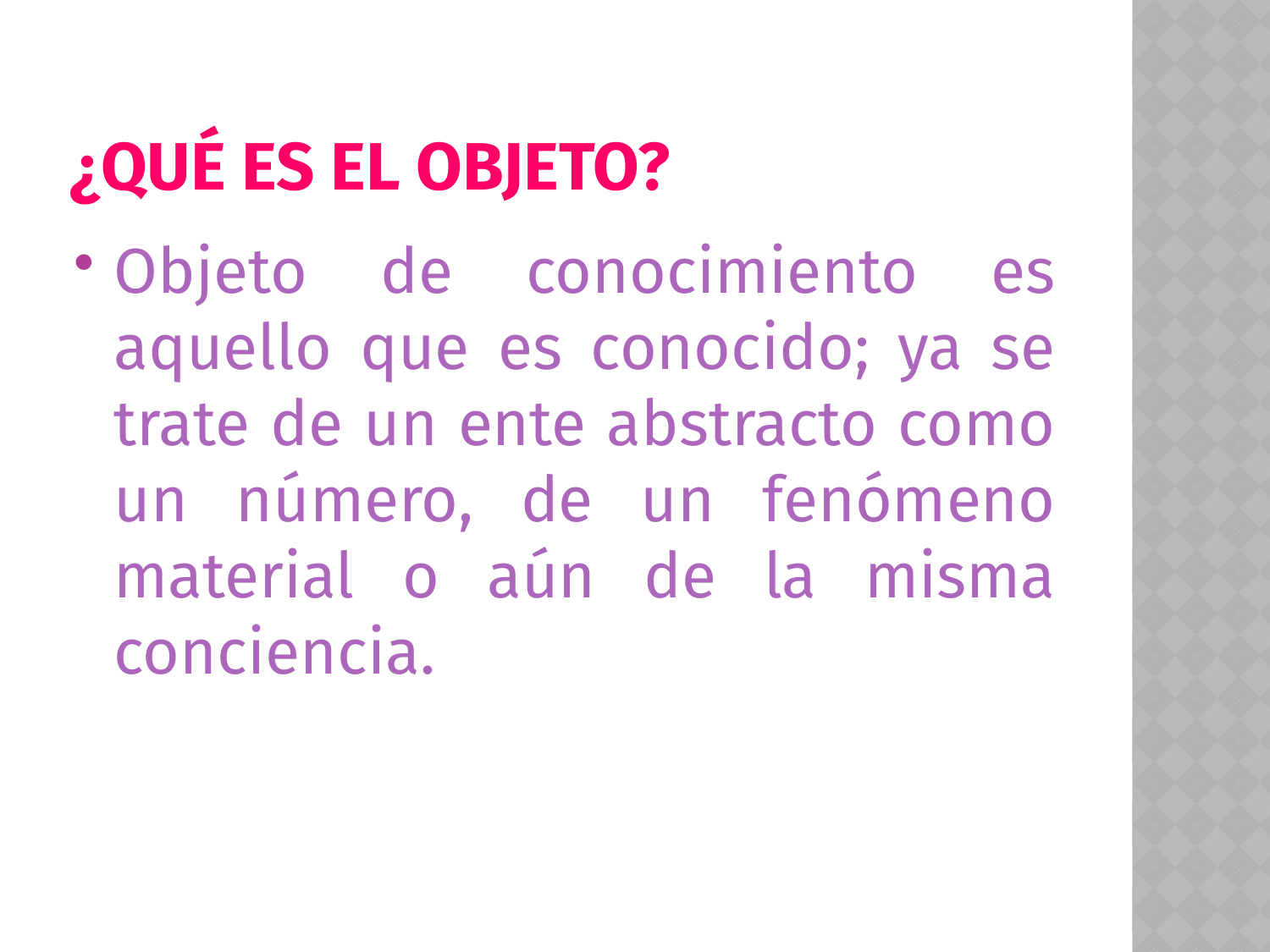

# ¿QUÉ ES EL OBJETO?
Objeto de conocimiento es aquello que es conocido; ya se trate de un ente abstracto como un número, de un fenómeno material o aún de la misma conciencia.